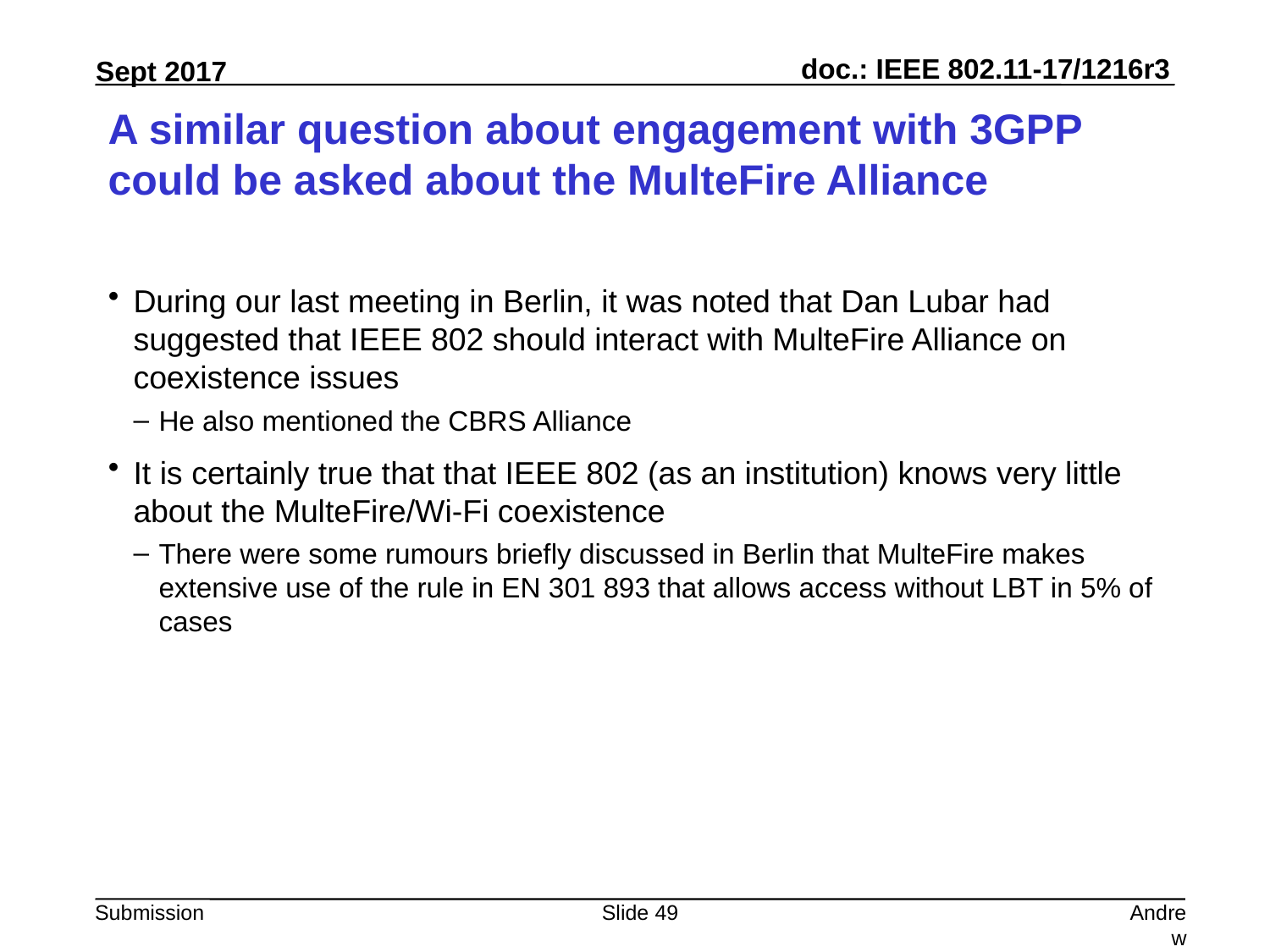

# A similar question about engagement with 3GPP could be asked about the MulteFire Alliance
During our last meeting in Berlin, it was noted that Dan Lubar had suggested that IEEE 802 should interact with MulteFire Alliance on coexistence issues
He also mentioned the CBRS Alliance
It is certainly true that that IEEE 802 (as an institution) knows very little about the MulteFire/Wi-Fi coexistence
There were some rumours briefly discussed in Berlin that MulteFire makes extensive use of the rule in EN 301 893 that allows access without LBT in 5% of cases
Slide 49
Andrew Myles, Cisco